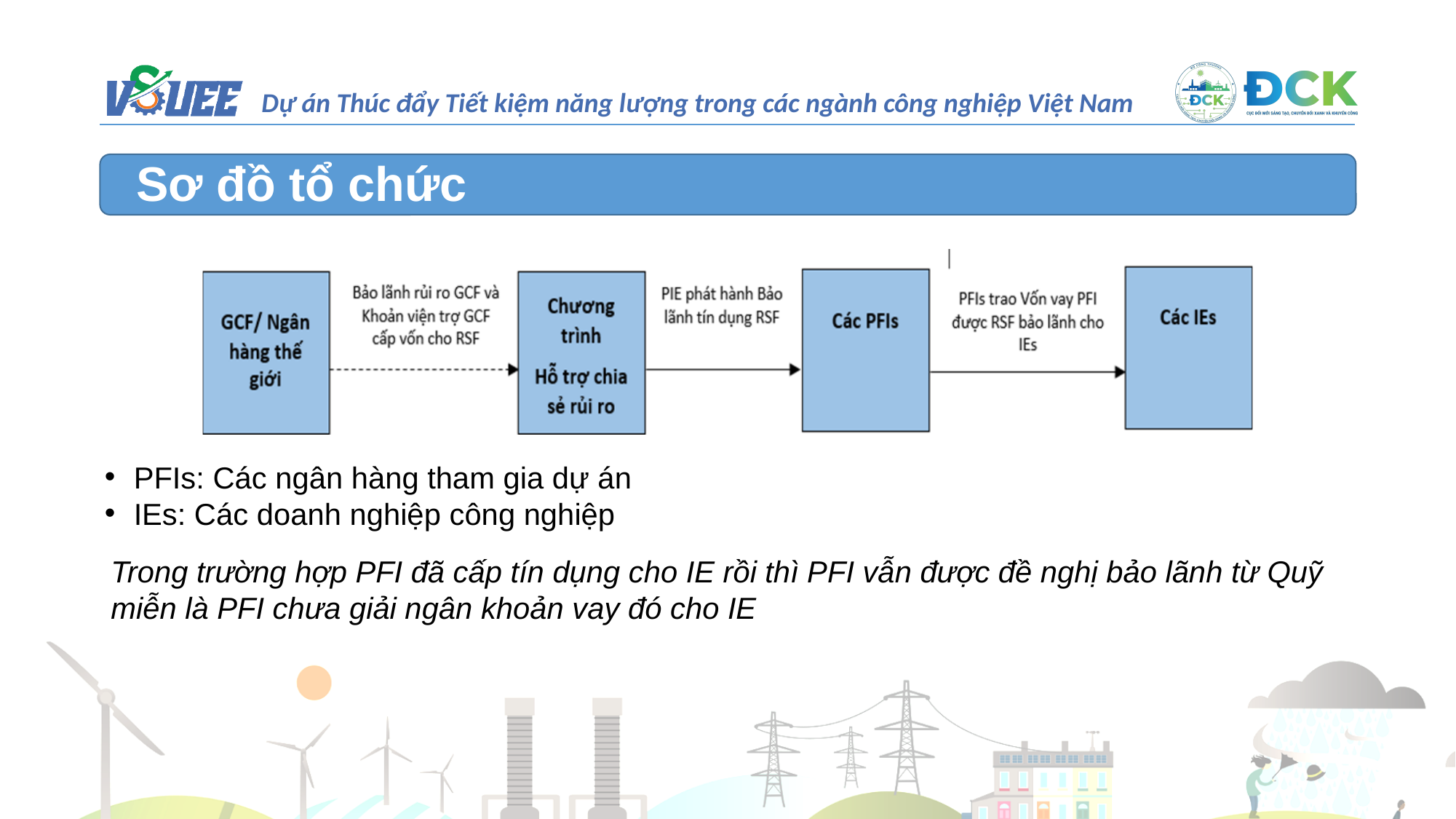

Sơ đồ tổ chức

 PFIs: Các ngân hàng tham gia dự án
 IEs: Các doanh nghiệp công nghiệp
Trong trường hợp PFI đã cấp tín dụng cho IE rồi thì PFI vẫn được đề nghị bảo lãnh từ Quỹ miễn là PFI chưa giải ngân khoản vay đó cho IE